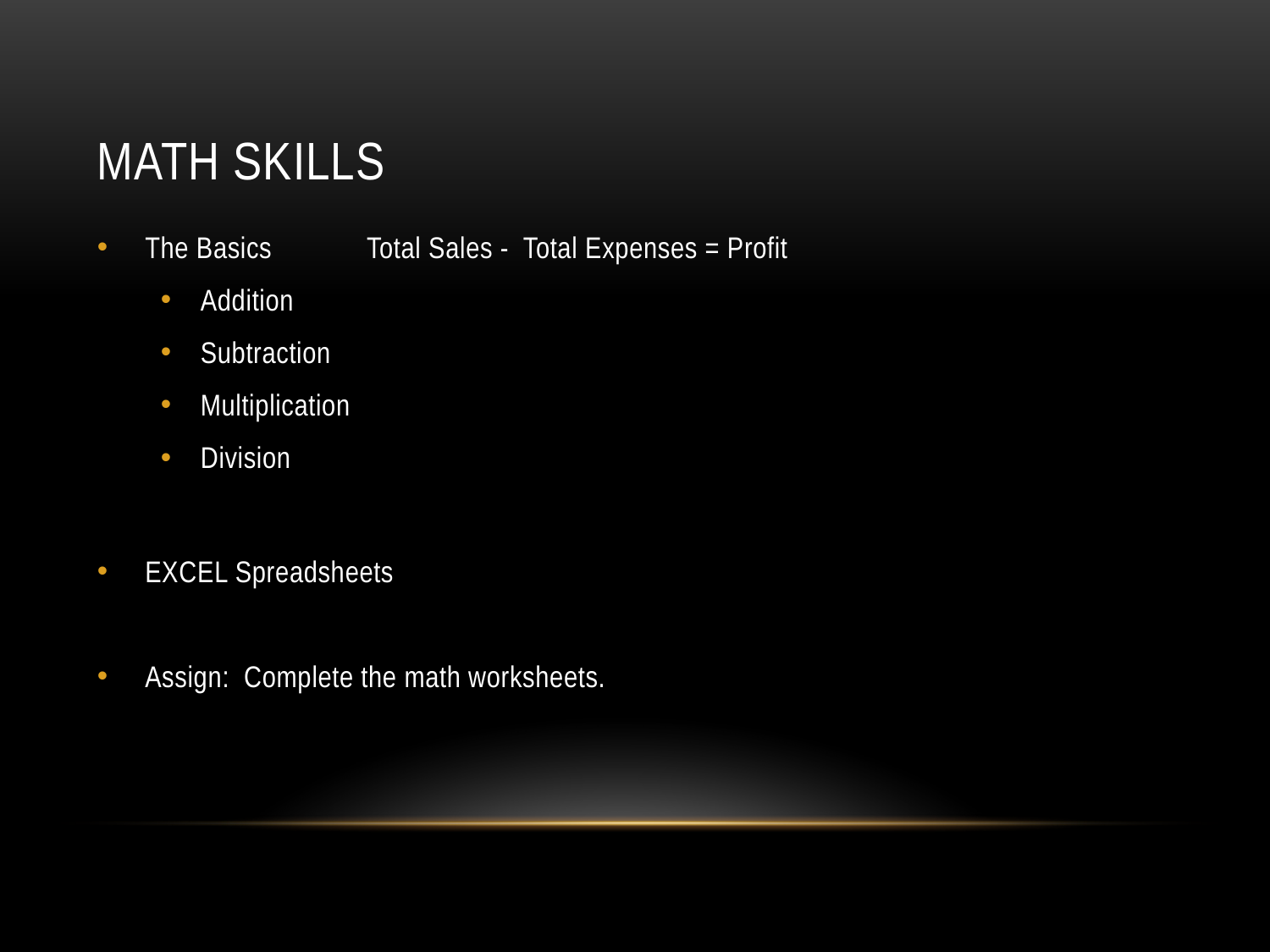

# Math skills
The Basics             Total Sales -  Total Expenses = Profit
Addition
Subtraction
Multiplication
Division

EXCEL Spreadsheets

Assign:  Complete the math worksheets.